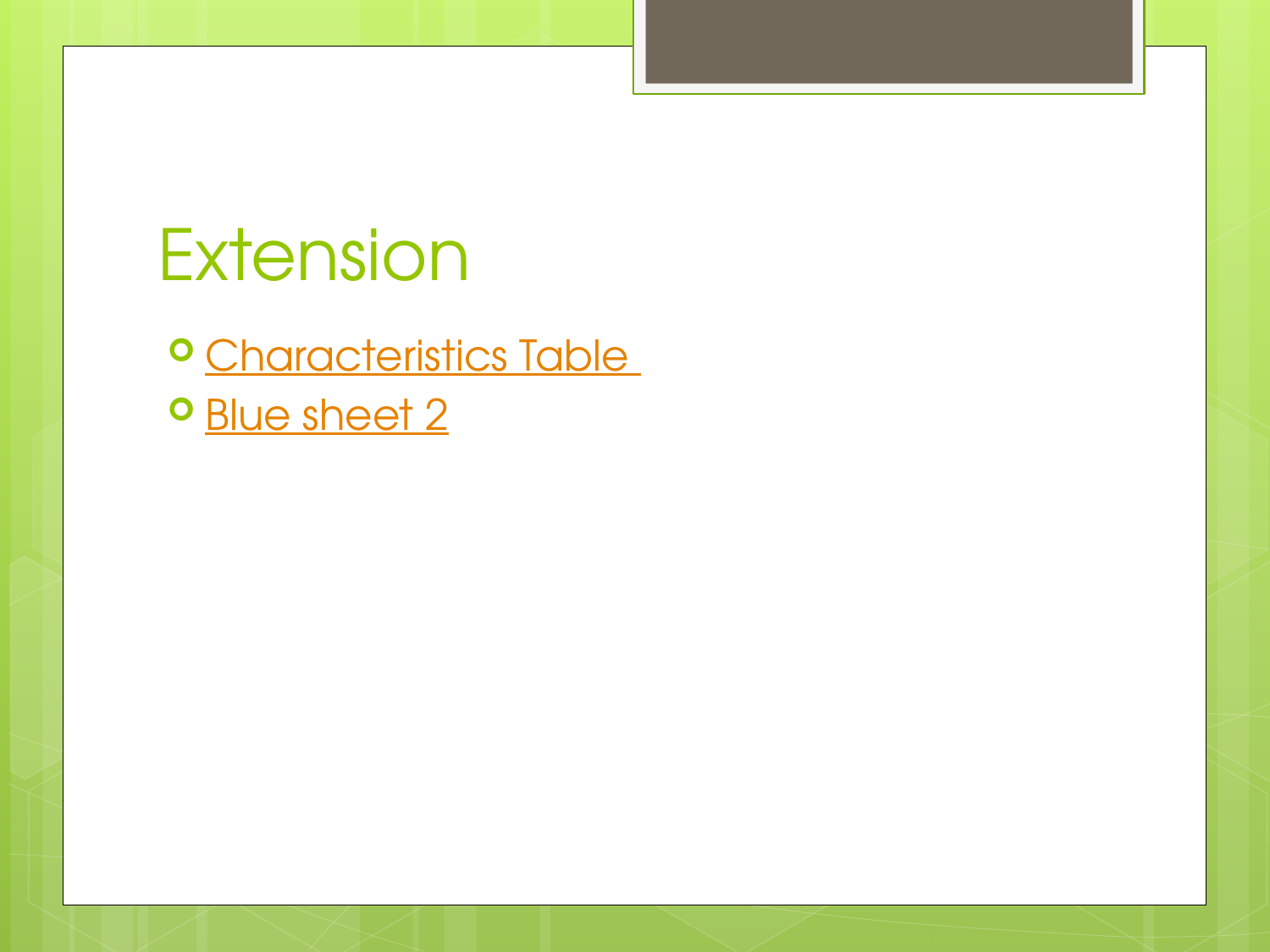

# Extension
Characteristics Table
Blue sheet 2